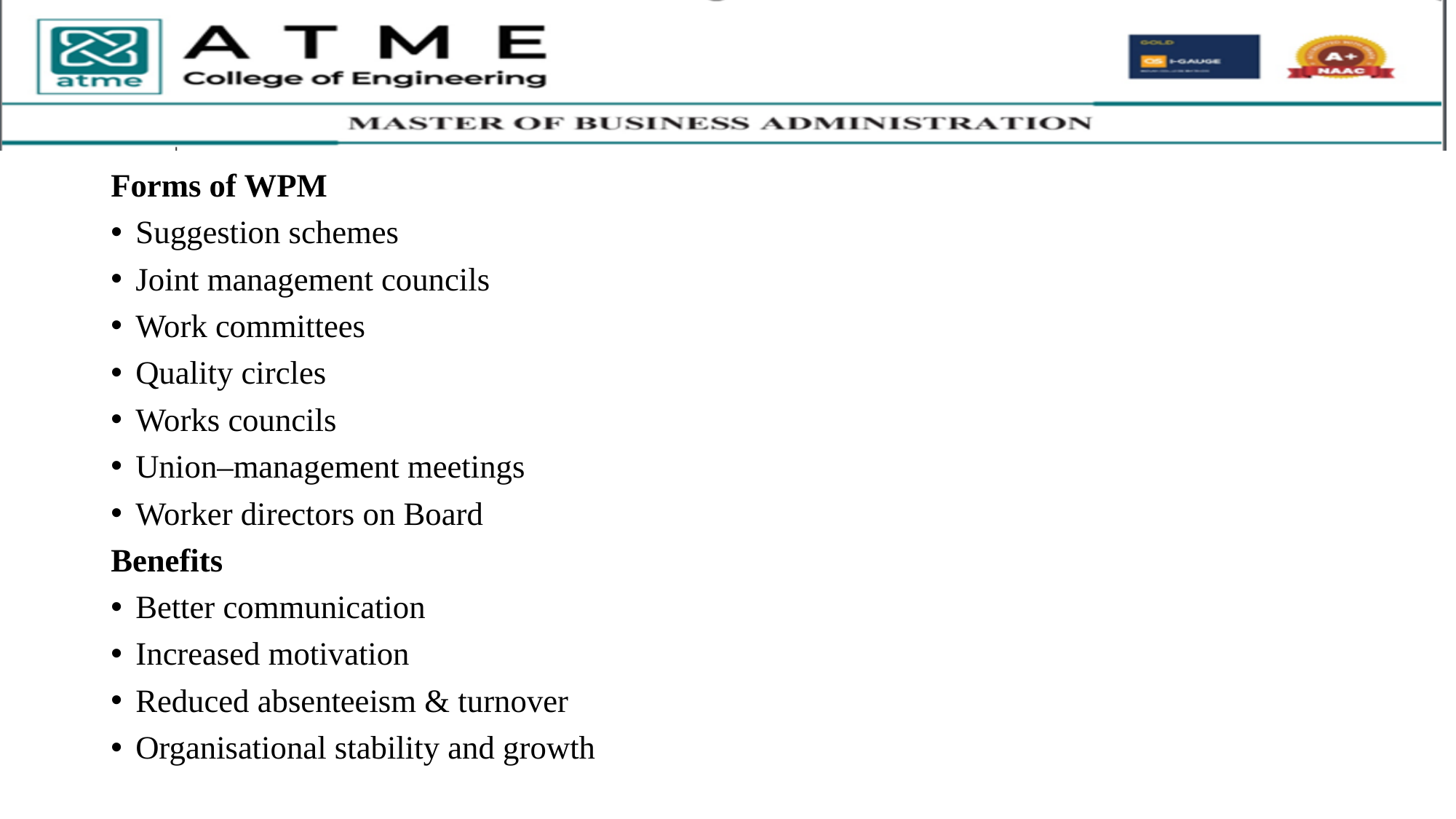

Forms of WPM
Suggestion schemes
Joint management councils
Work committees
Quality circles
Works councils
Union–management meetings
Worker directors on Board
Benefits
Better communication
Increased motivation
Reduced absenteeism & turnover
Organisational stability and growth